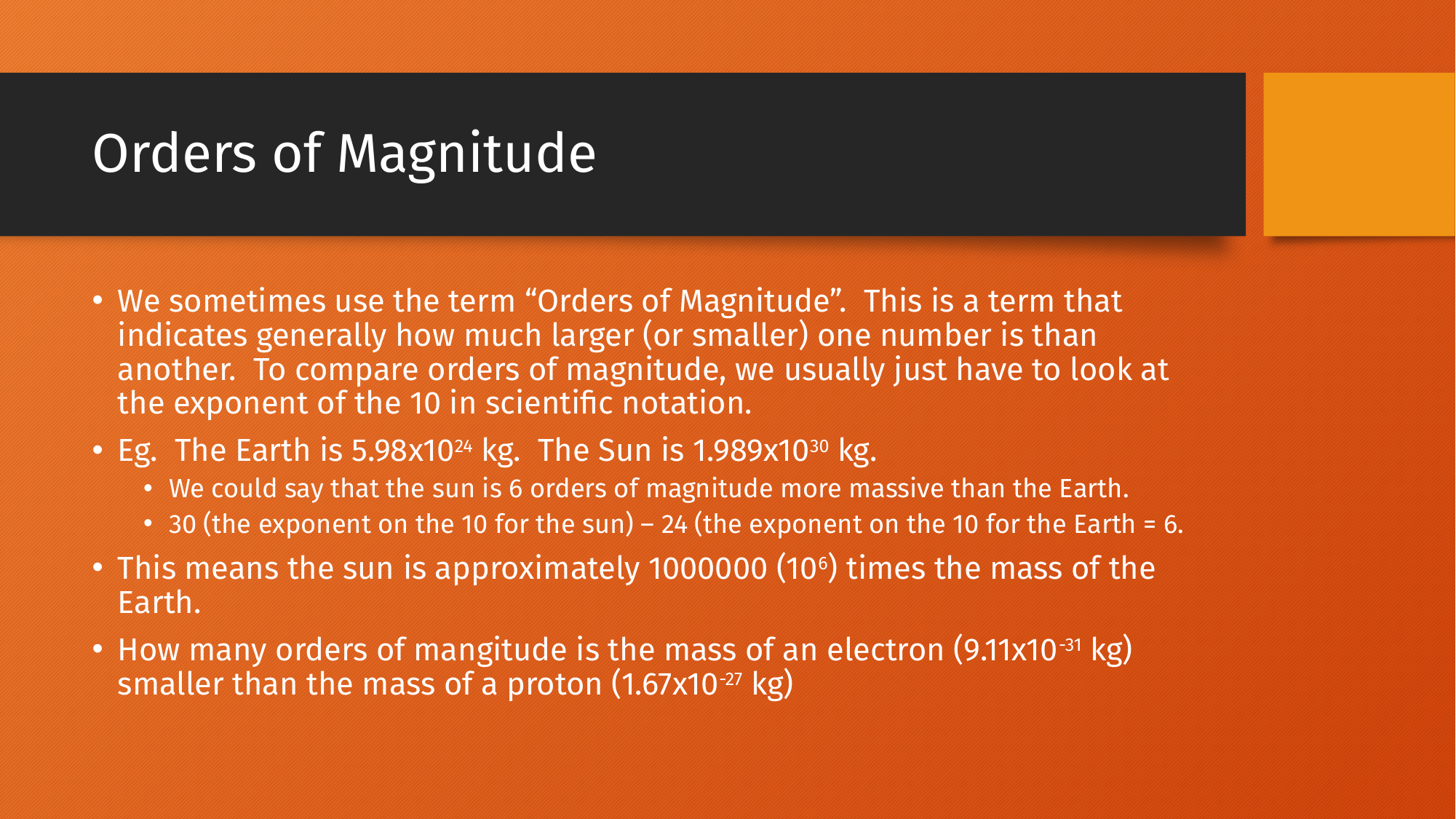

# Orders of Magnitude
We sometimes use the term “Orders of Magnitude”.  This is a term that indicates generally how much larger (or smaller) one number is than another.  To compare orders of magnitude, we usually just have to look at the exponent of the 10 in scientific notation.
Eg.  The Earth is 5.98x1024 kg.  The Sun is 1.989x1030 kg.
We could say that the sun is 6 orders of magnitude more massive than the Earth.
30 (the exponent on the 10 for the sun) – 24 (the exponent on the 10 for the Earth = 6.
This means the sun is approximately 1000000 (106) times the mass of the Earth.
How many orders of mangitude is the mass of an electron (9.11x10-31 kg) smaller than the mass of a proton (1.67x10-27 kg)